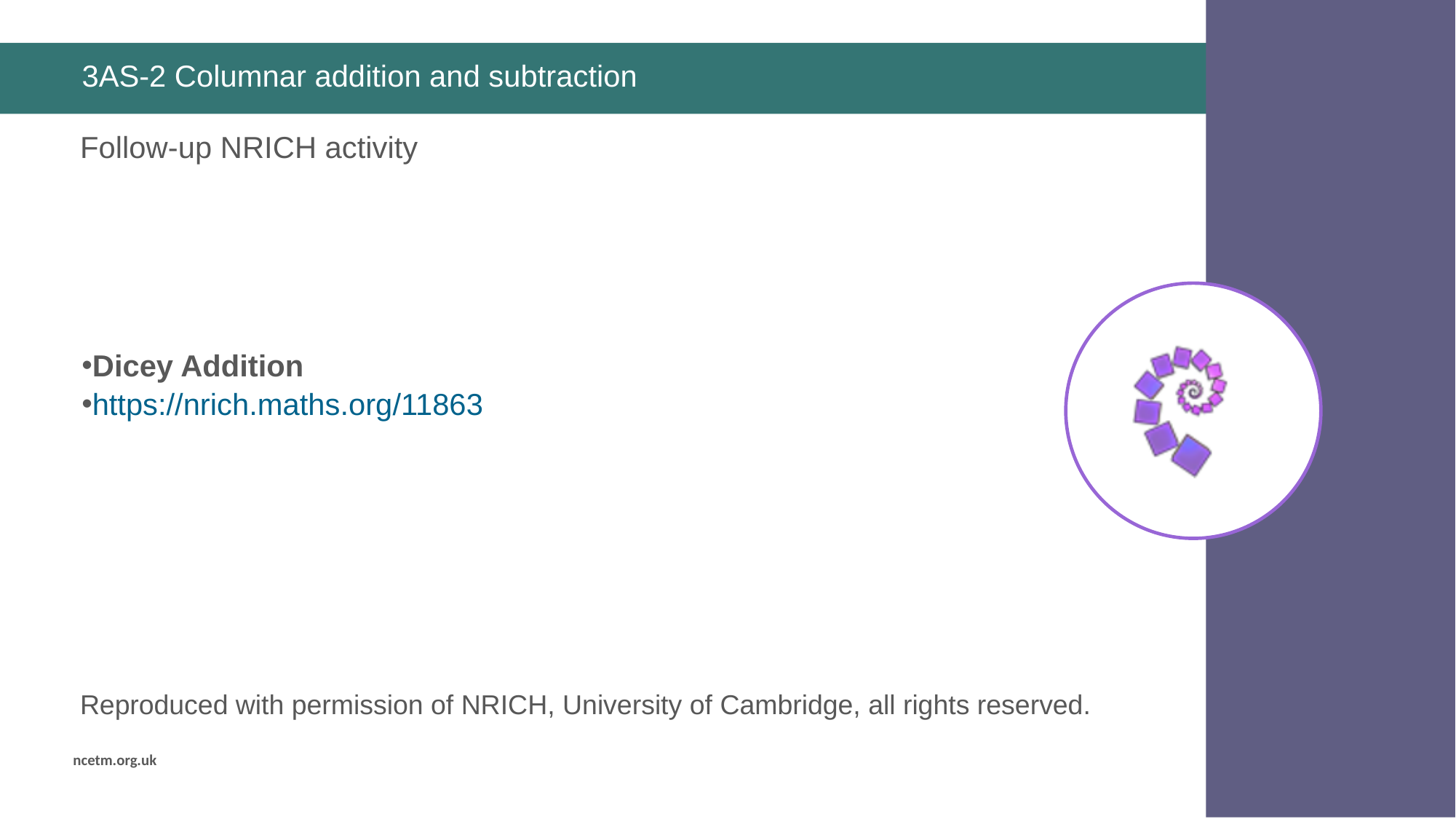

# 3AS-2 Columnar addition and subtraction

Dicey Addition
https://nrich.maths.org/11863